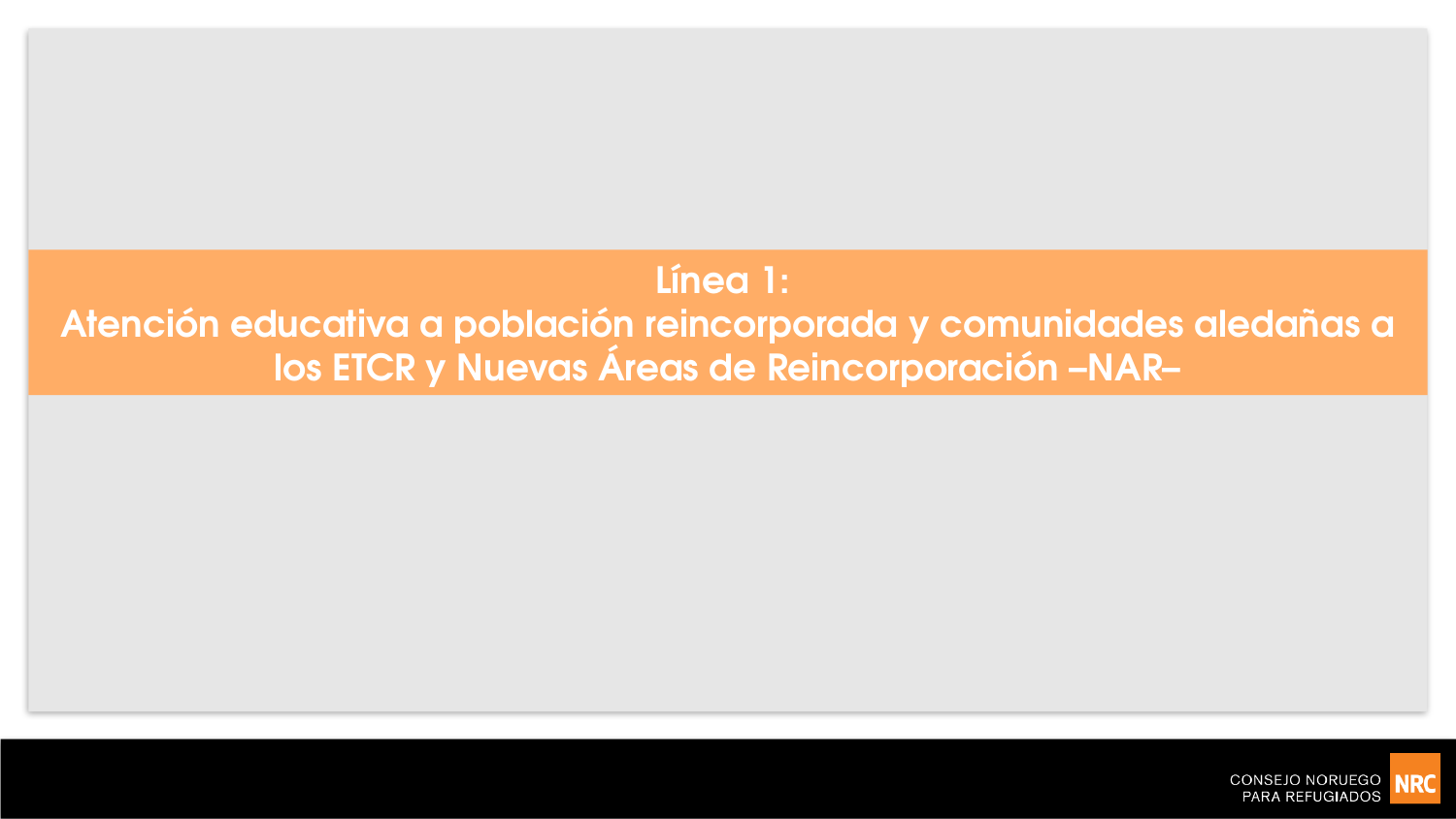

Línea 1:
Atención educativa a población reincorporada y comunidades aledañas a los ETCR y Nuevas Áreas de Reincorporación –NAR–